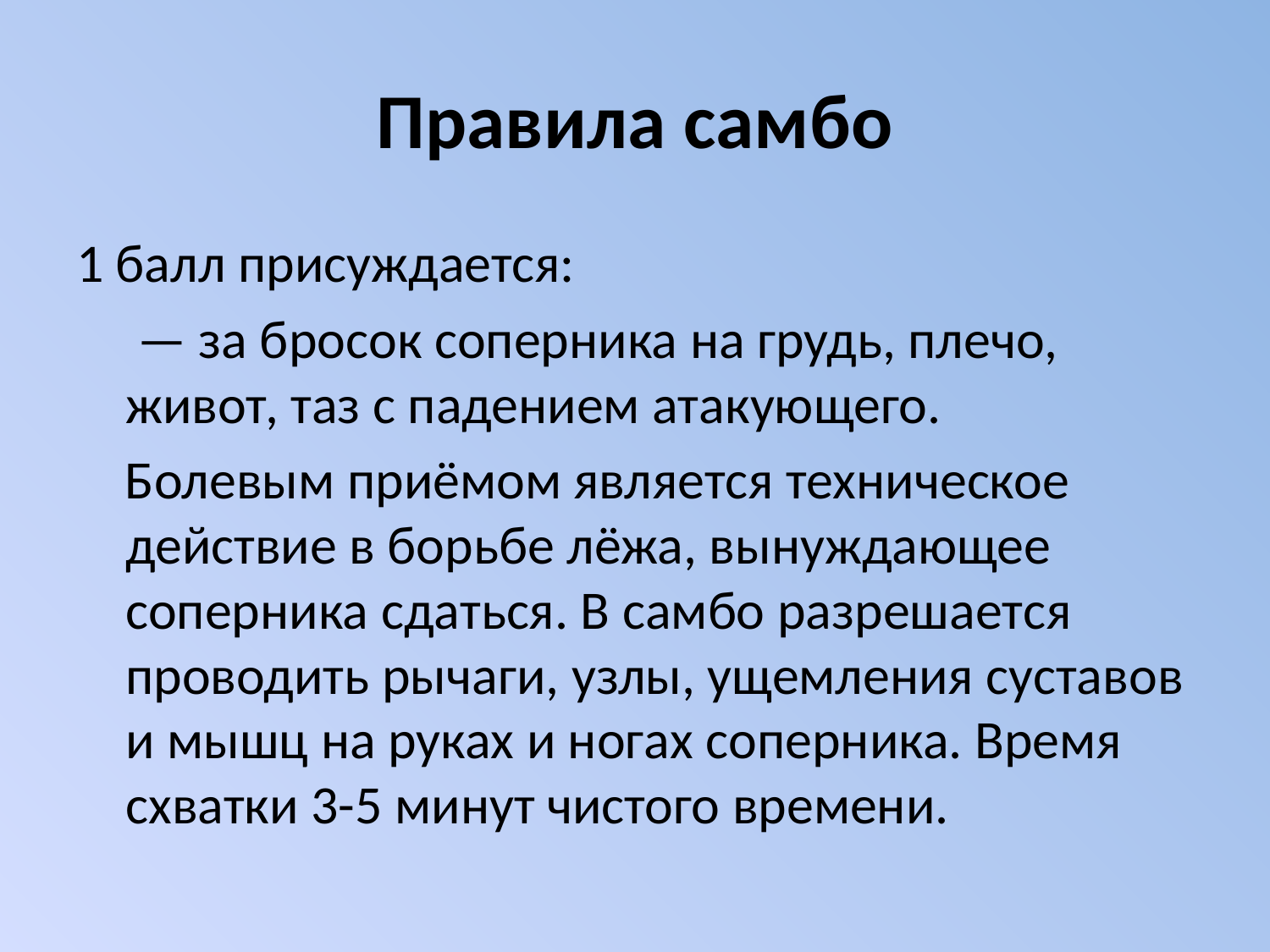

# Правила самбо
1 балл присуждается:
     — за бросок соперника на грудь, плечо, живот, таз с падением атакующего.
    Болевым приёмом является техническое действие в борьбе лёжа, вынуждающее соперника сдаться. В самбо разрешается проводить рычаги, узлы, ущемления суставов и мышц на руках и ногах соперника. Время схватки 3-5 минут чистого времени.